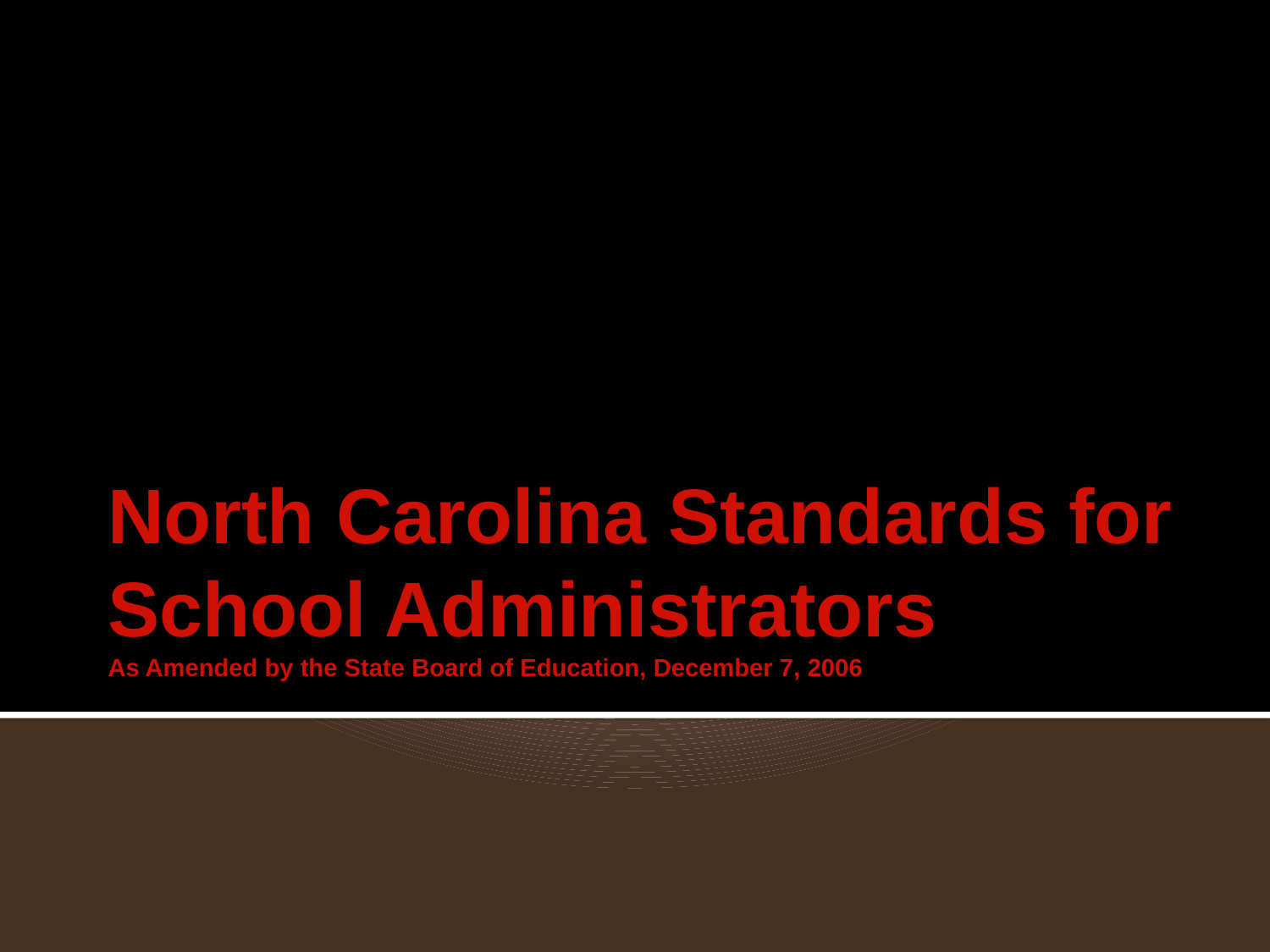

# North Carolina Standards for School Administrators As Amended by the State Board of Education, December 7, 2006